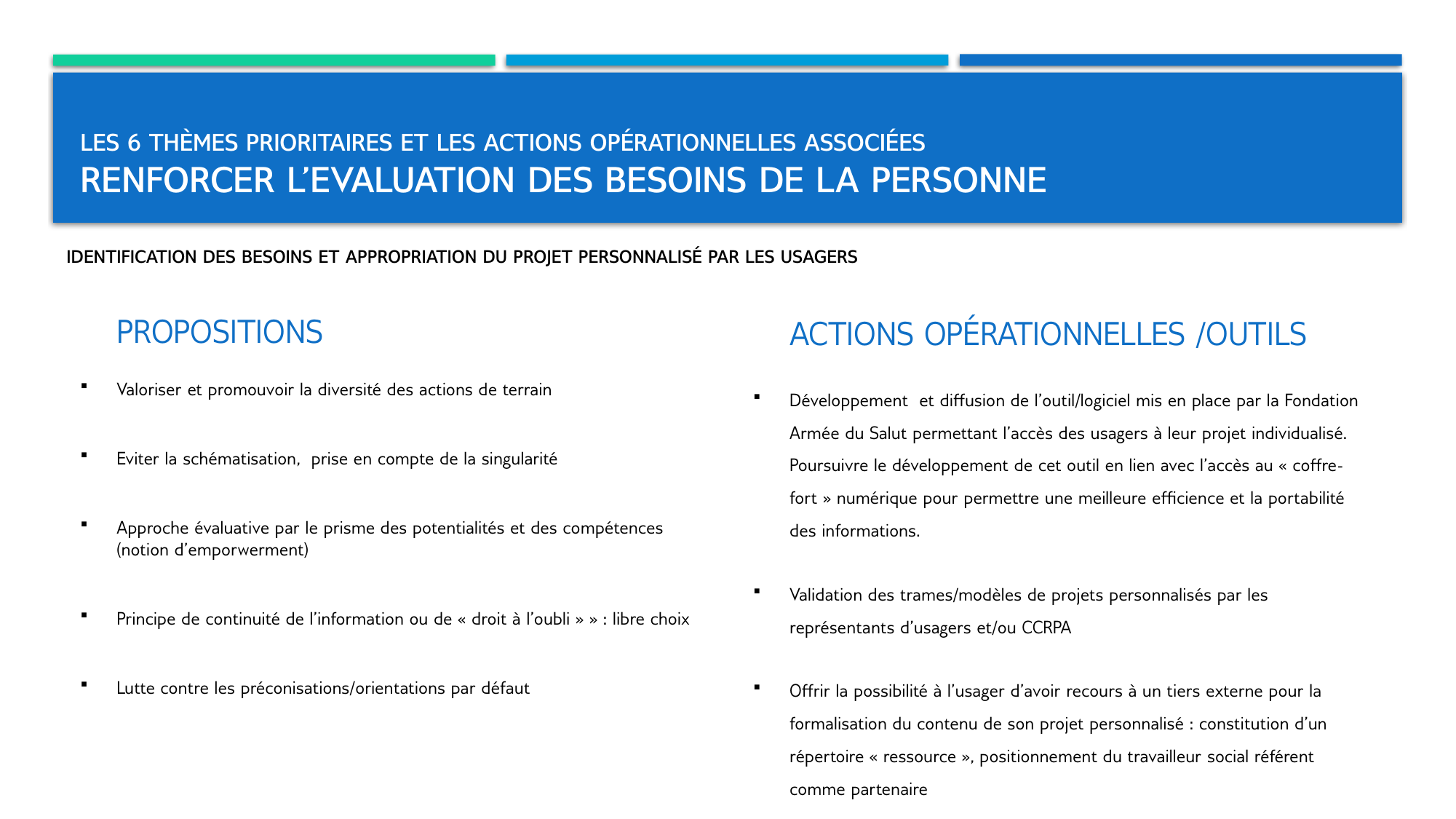

# Les 6 thèmes prioritaires et les actions opérationnelles associées RENFORCER L’EVALUATION DES BESOINS DE LA PERSONNE
Identification des besoins et appropriation du projet personnalisé par les usagers

PROPOSITIONS
ACTIONS OPÉRATIONNELLES /OUTILS
Valoriser et promouvoir la diversité des actions de terrain

Eviter la schématisation,  prise en compte de la singularité

Approche évaluative par le prisme des potentialités et des compétences (notion d’emporwerment)

Principe de continuité de l’information ou de « droit à l’oubli » » : libre choix

Lutte contre les préconisations/orientations par défaut

Développement  et diffusion de l’outil/logiciel mis en place par la Fondation Armée du Salut permettant l’accès des usagers à leur projet individualisé. Poursuivre le développement de cet outil en lien avec l’accès au « coffre-fort » numérique pour permettre une meilleure efficience et la portabilité des informations.

Validation des trames/modèles de projets personnalisés par les représentants d’usagers et/ou CCRPA

Offrir la possibilité à l’usager d’avoir recours à un tiers externe pour la formalisation du contenu de son projet personnalisé : constitution d’un répertoire « ressource », positionnement du travailleur social référent comme partenaire